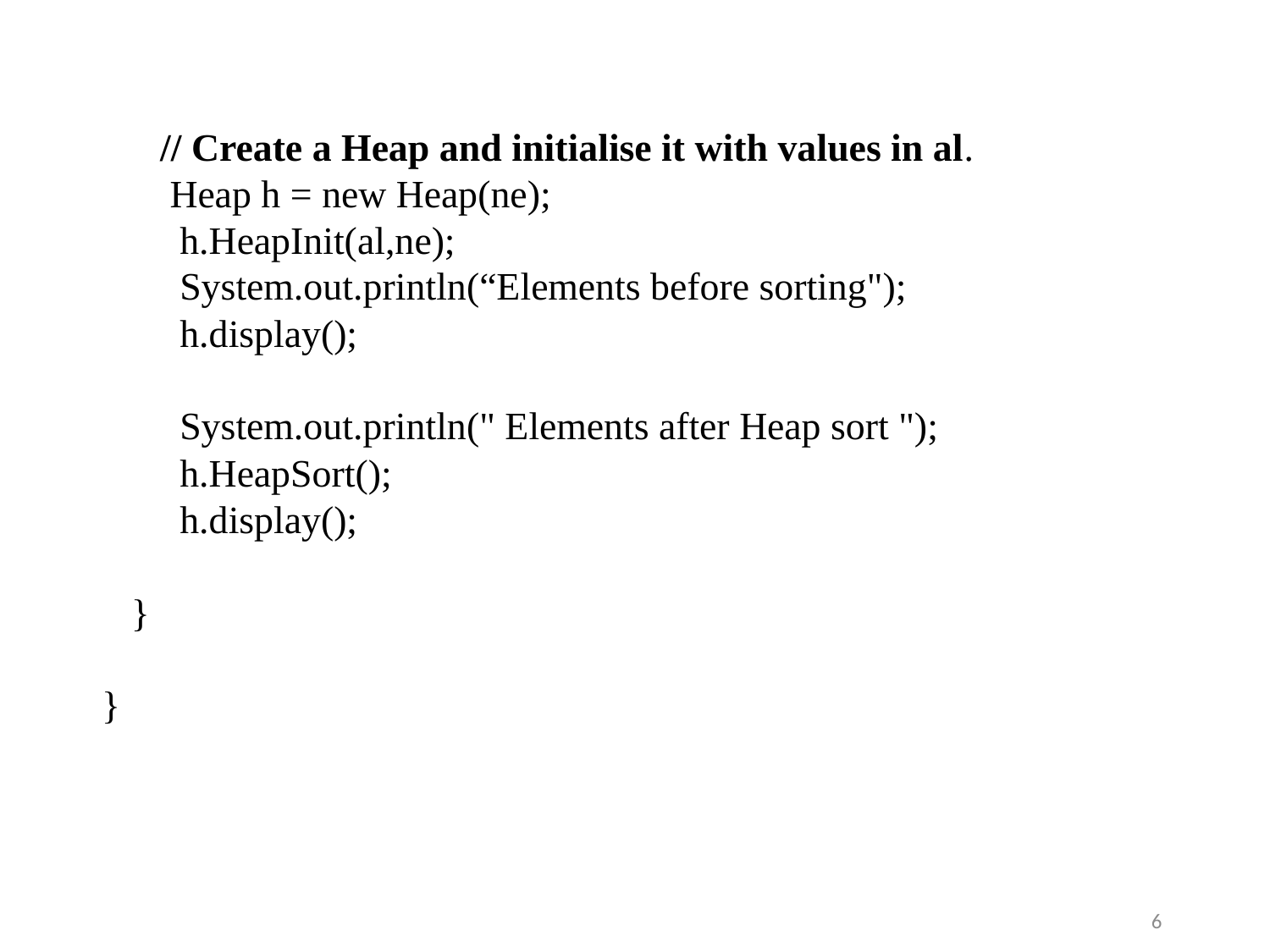

// Create a Heap and initialise it with values in al.
       Heap h = new Heap(ne);
        h.HeapInit(al,ne);
        System.out.println(“Elements before sorting");
        h.display();

        System.out.println(" Elements after Heap sort ");
        h.HeapSort();
        h.display();

   }

}

6